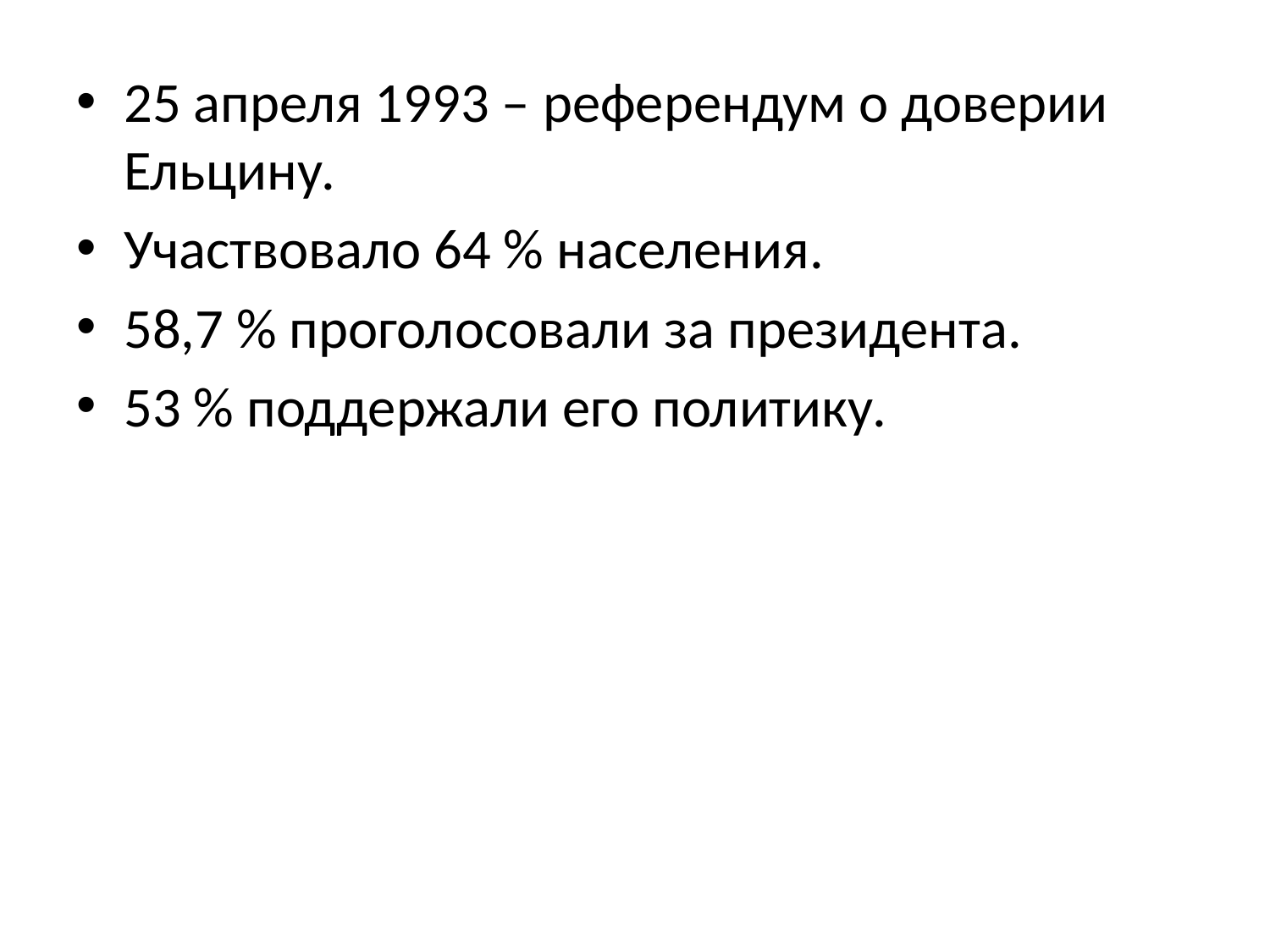

25 апреля 1993 – референдум о доверии Ельцину.
Участвовало 64 % населения.
58,7 % проголосовали за президента.
53 % поддержали его политику.